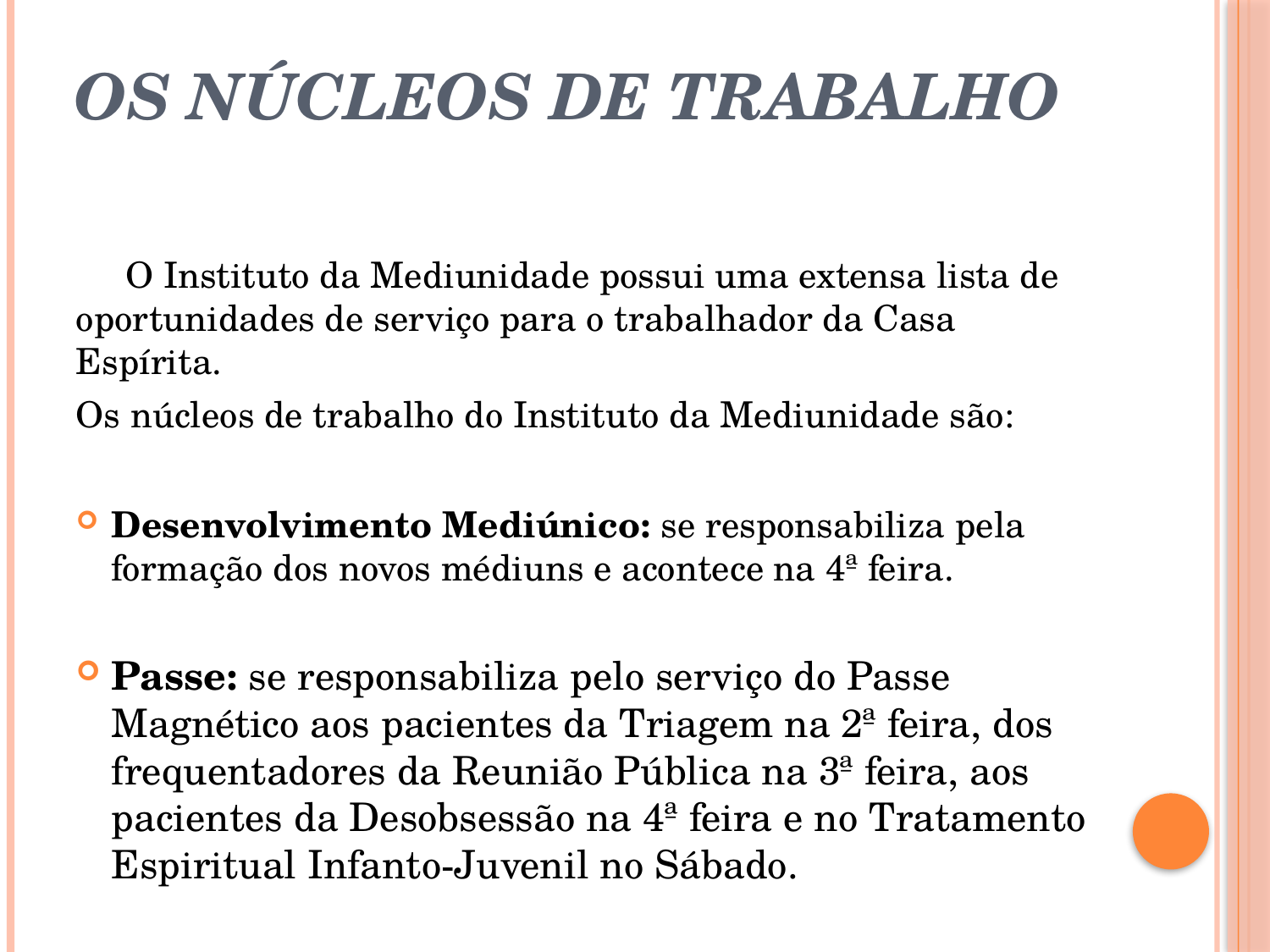

# Os núcleos de trabalho
     O Instituto da Mediunidade possui uma extensa lista de oportunidades de serviço para o trabalhador da Casa Espírita.
Os núcleos de trabalho do Instituto da Mediunidade são:

Desenvolvimento Mediúnico: se responsabiliza pela formação dos novos médiuns e acontece na 4ª feira.

Passe: se responsabiliza pelo serviço do Passe Magnético aos pacientes da Triagem na 2ª feira, dos frequentadores da Reunião Pública na 3ª feira, aos pacientes da Desobsessão na 4ª feira e no Tratamento Espiritual Infanto-Juvenil no Sábado.